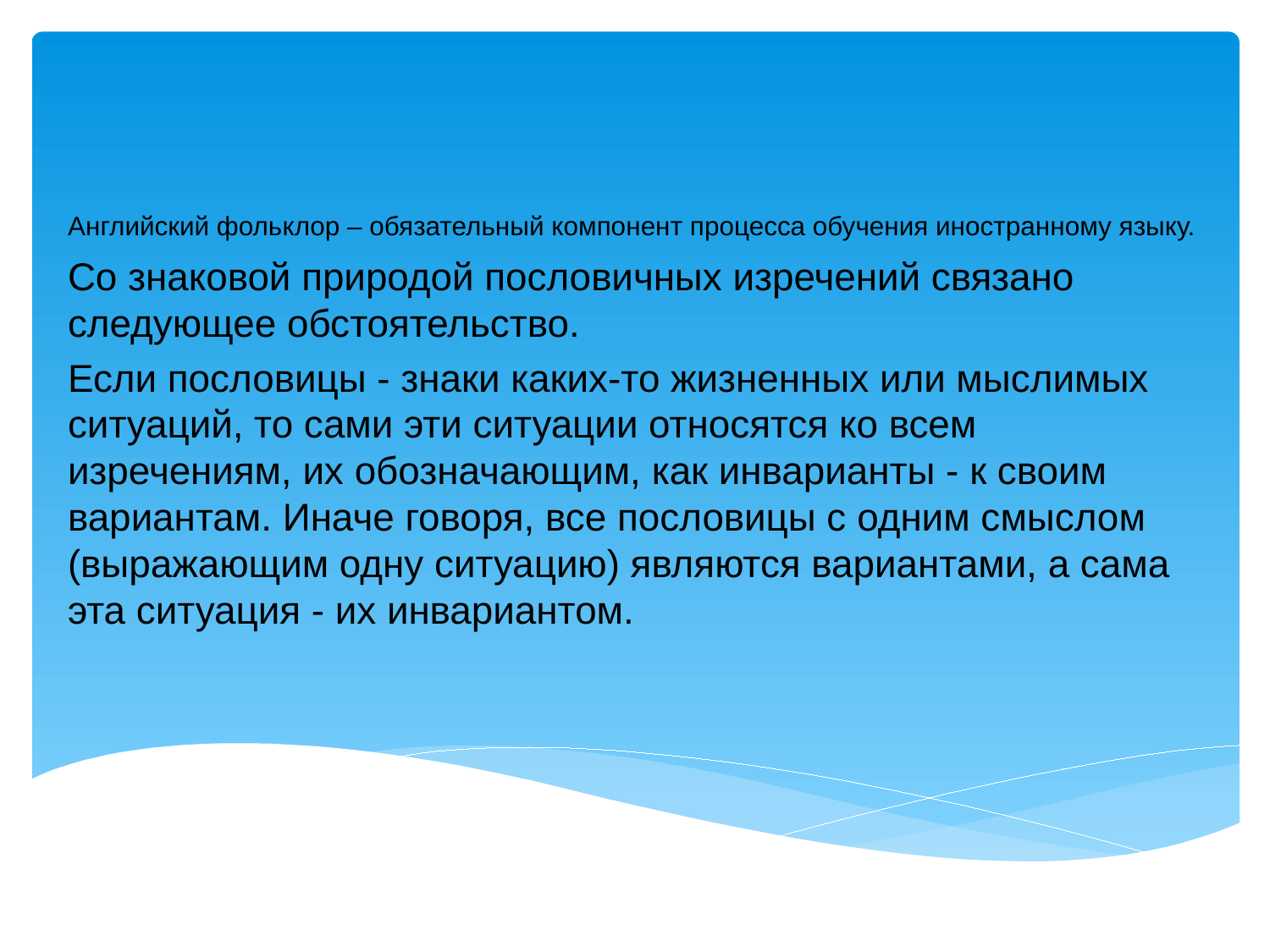

# Английский фольклор – обязательный компонент процесса обучения иностранному языку.
Со знаковой природой пословичных изречений связано следующее обстоятельство.
Если пословицы - знаки каких-то жизненных или мыслимых ситуаций, то сами эти ситуации относятся ко всем изречениям, их обозначающим, как инварианты - к своим вариантам. Иначе говоря, все пословицы с одним смыслом (выражающим одну ситуацию) являются вариантами, а сама эта ситуация - их инвариантом.